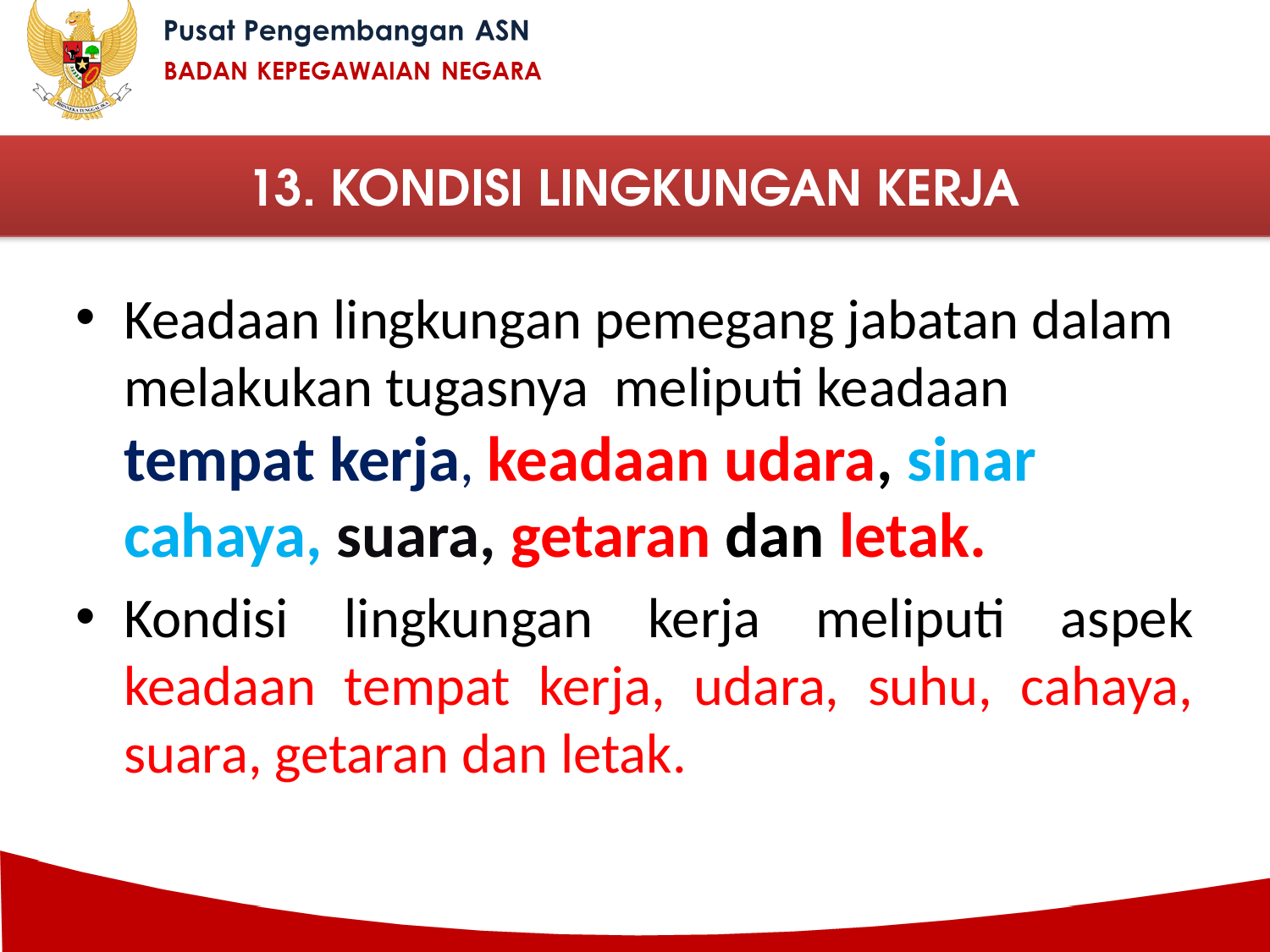

13. KONDISI LINGKUNGAN KERJA
Keadaan lingkungan pemegang jabatan dalam melakukan tugasnya  meliputi keadaan tempat kerja, keadaan udara, sinar cahaya, suara, getaran dan letak.
Kondisi lingkungan kerja meliputi aspek keadaan tempat kerja, udara, suhu, cahaya, suara, getaran dan letak.